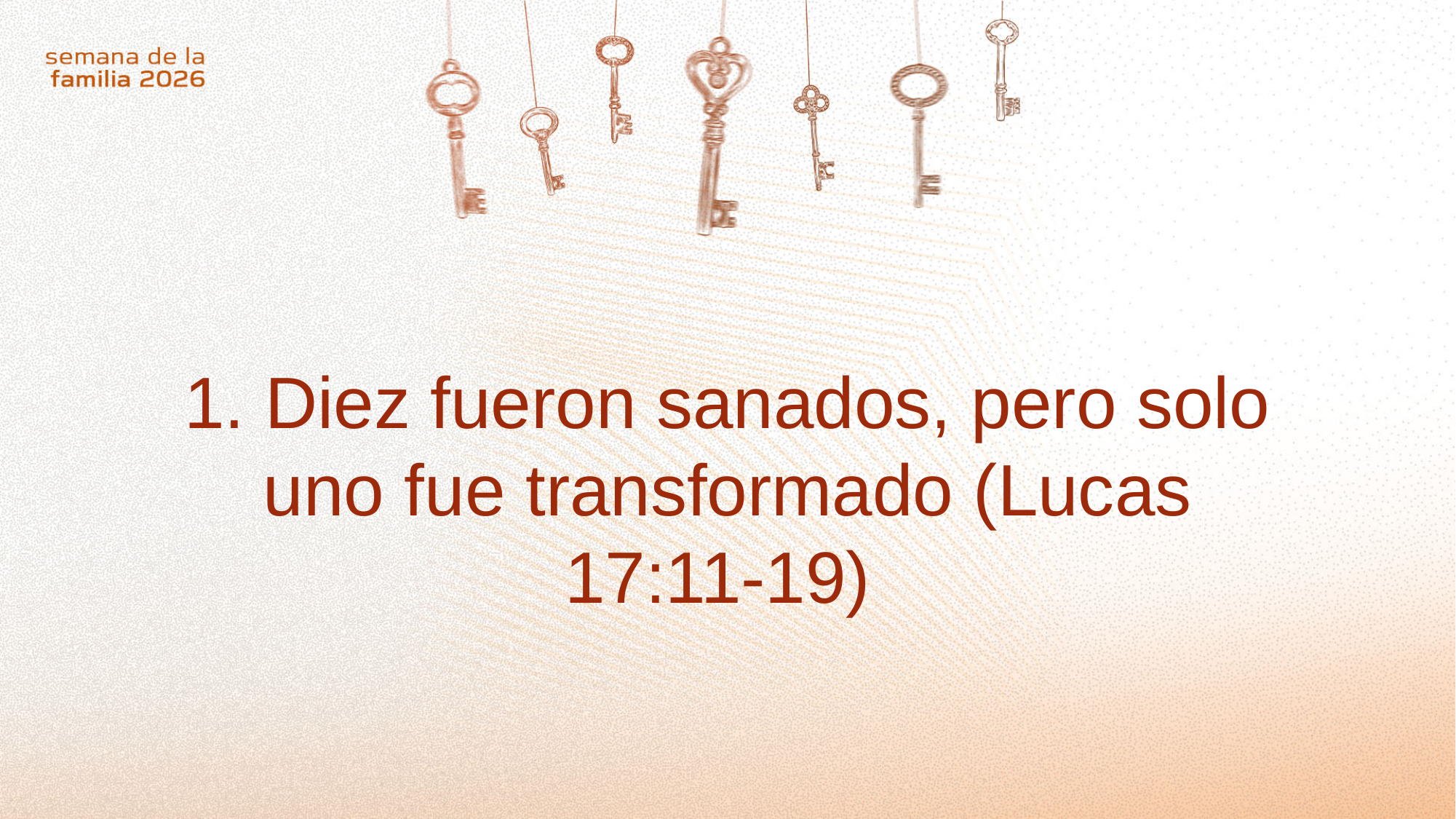

1. Diez fueron sanados, pero solo uno fue transformado (Lucas 17:11-19)